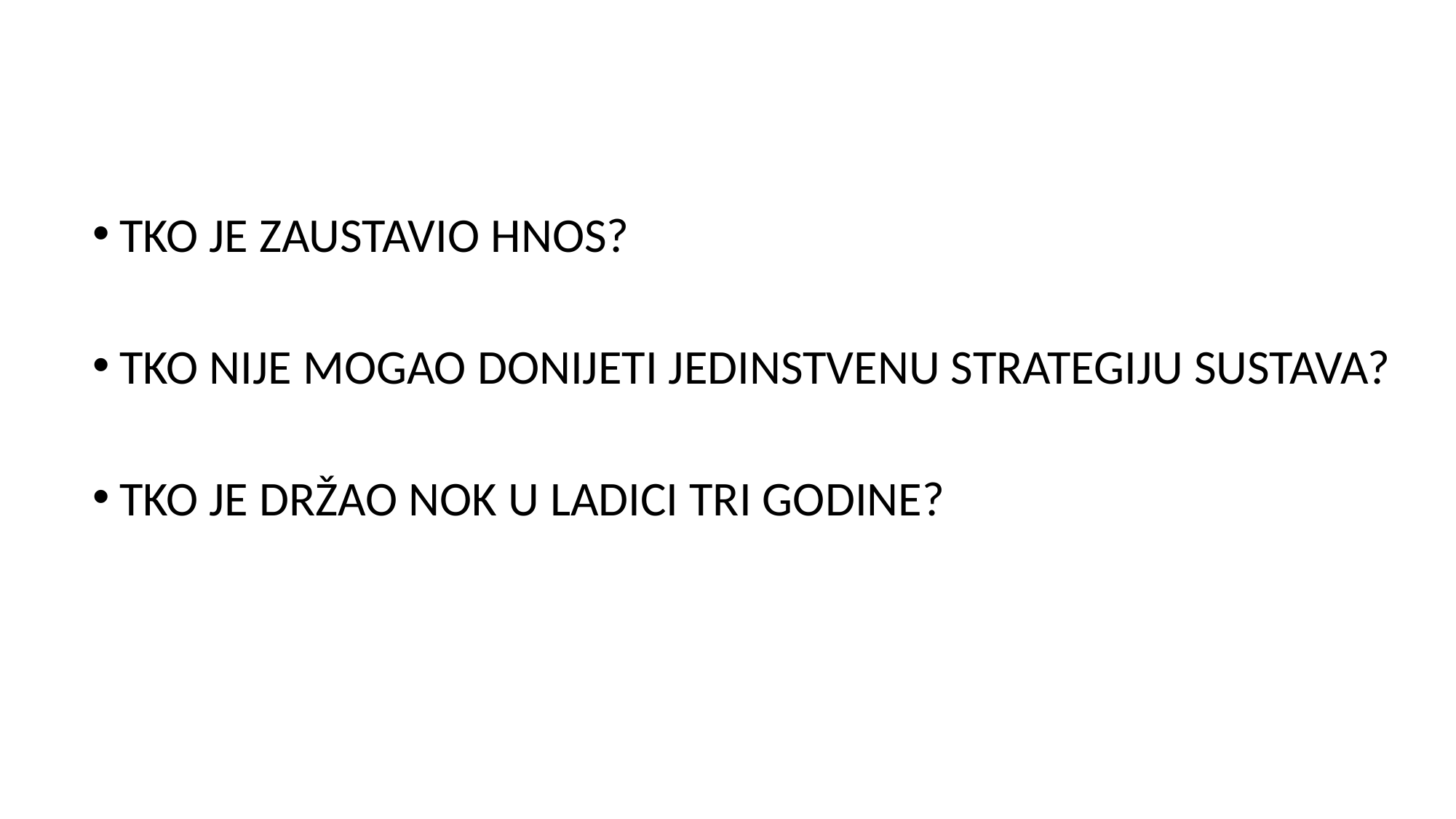

TKO JE ZAUSTAVIO HNOS?
TKO NIJE MOGAO DONIJETI JEDINSTVENU STRATEGIJU SUSTAVA?
TKO JE DRŽAO NOK U LADICI TRI GODINE?